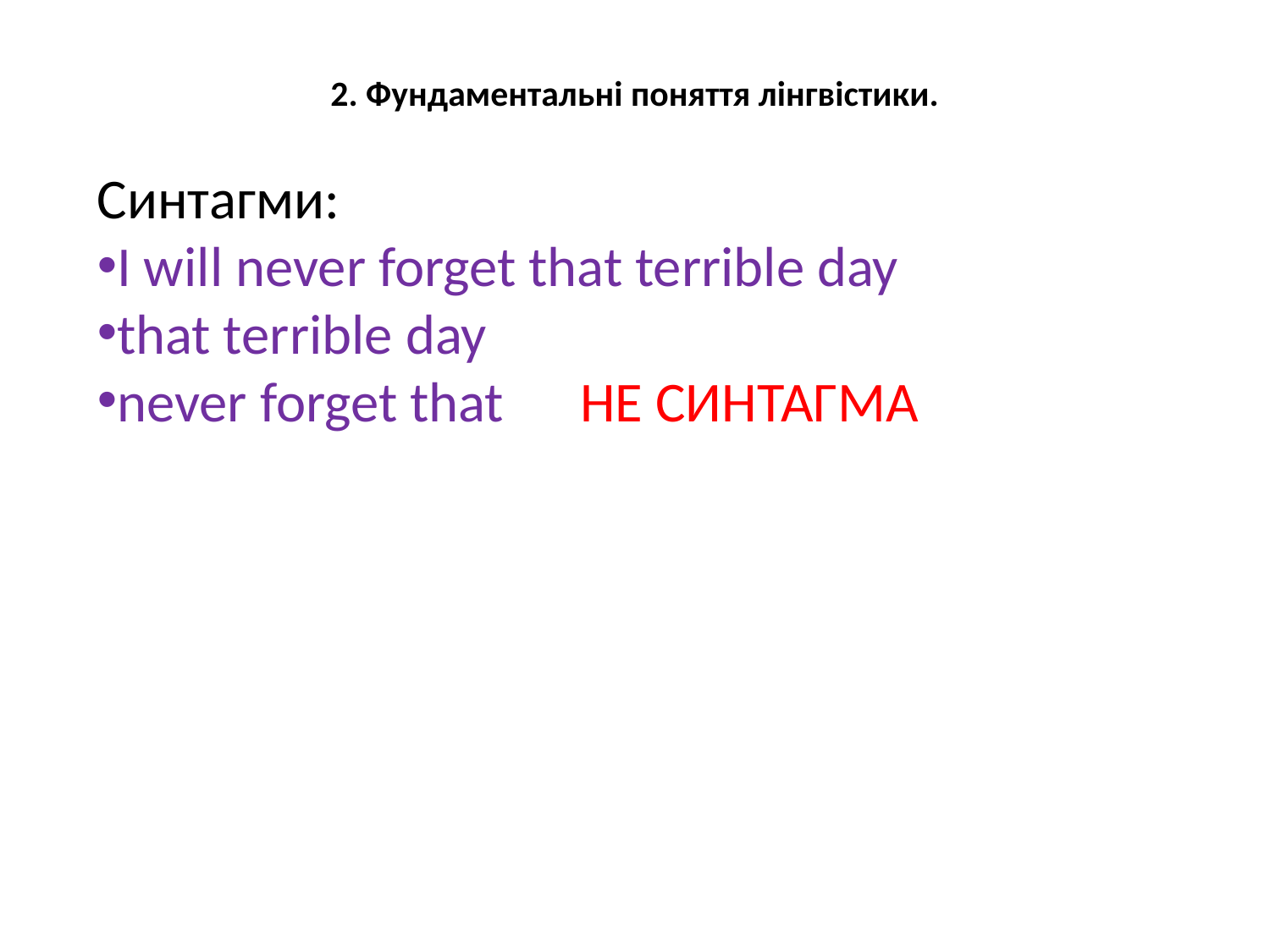

2. Фундаментальні поняття лінгвістики.
Синтагми:
I will never forget that terrible day
that terrible day
never forget that      НЕ СИНТАГМА